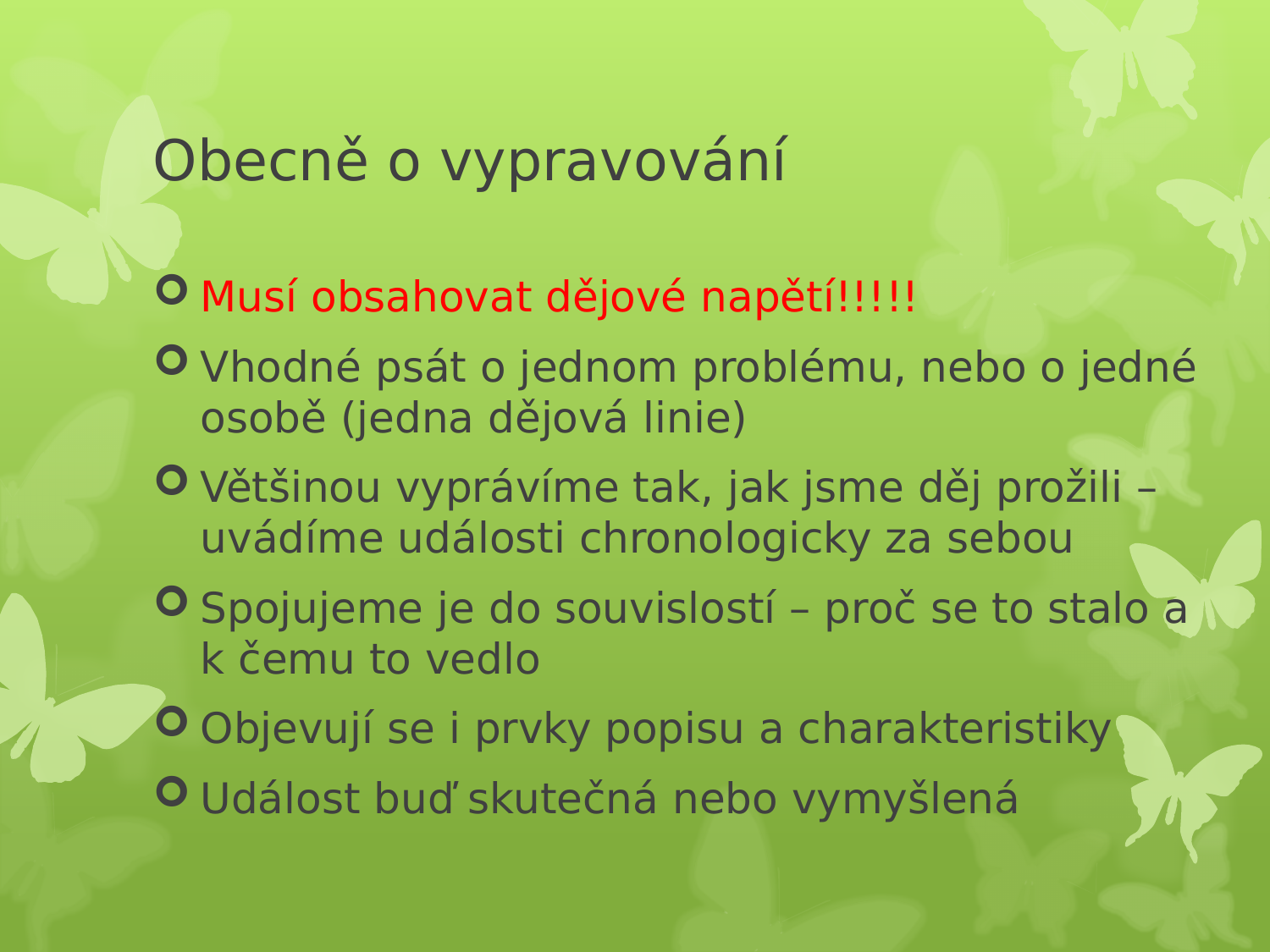

# Obecně o vypravování
Musí obsahovat dějové napětí!!!!!
Vhodné psát o jednom problému, nebo o jedné osobě (jedna dějová linie)
Většinou vyprávíme tak, jak jsme děj prožili – uvádíme události chronologicky za sebou
Spojujeme je do souvislostí – proč se to stalo a k čemu to vedlo
Objevují se i prvky popisu a charakteristiky
Událost buď skutečná nebo vymyšlená